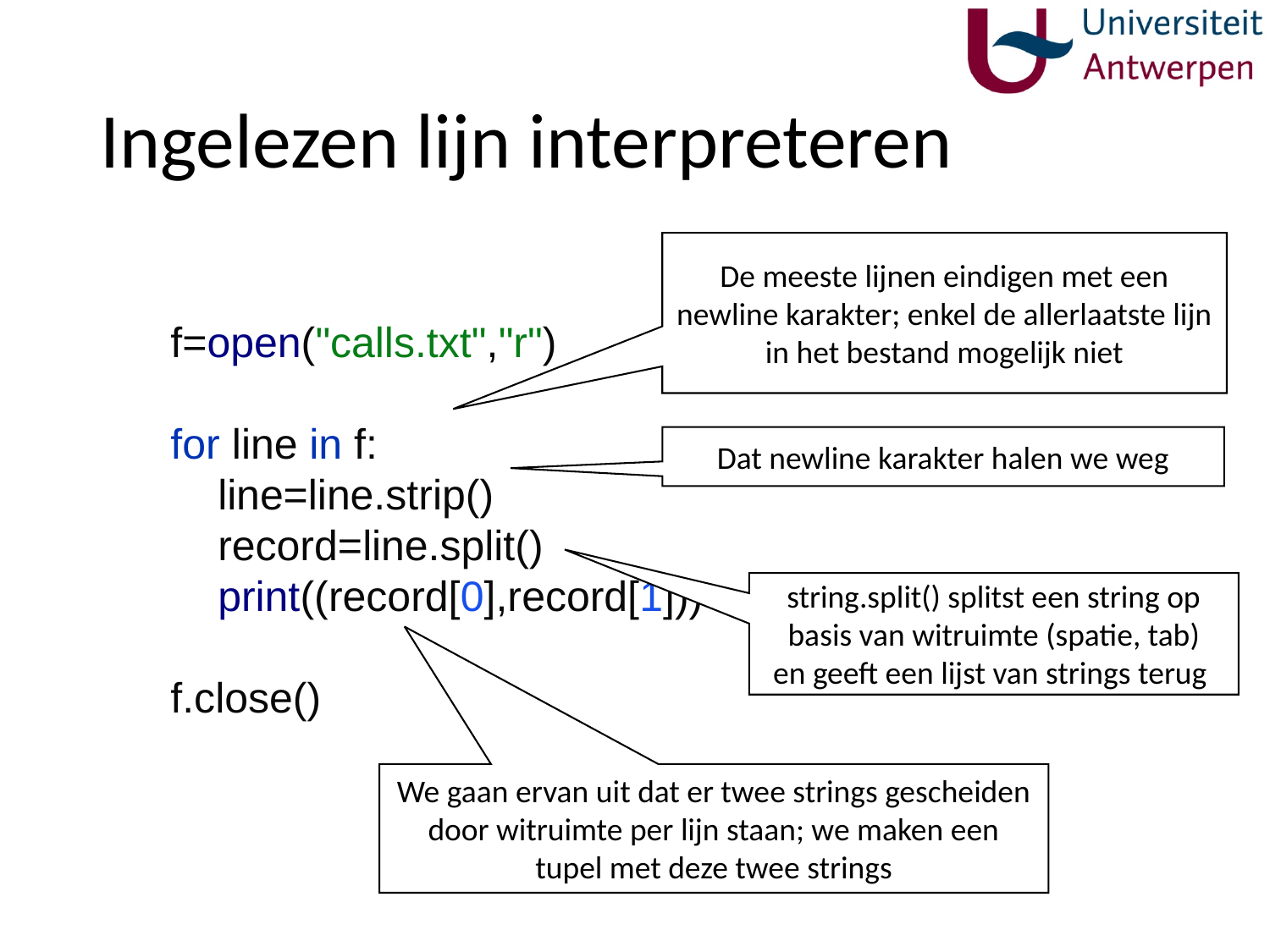

# Ingelezen lijn interpreteren
De meeste lijnen eindigen met een newline karakter; enkel de allerlaatste lijn in het bestand mogelijk niet
f=open("calls.txt","r")
for line in f:
    line=line.strip()
    record=line.split()
    print((record[0],record[1]))
f.close()
Dat newline karakter halen we weg
string.split() splitst een string op basis van witruimte (spatie, tab)
en geeft een lijst van strings terug
We gaan ervan uit dat er twee strings gescheiden door witruimte per lijn staan; we maken een tupel met deze twee strings